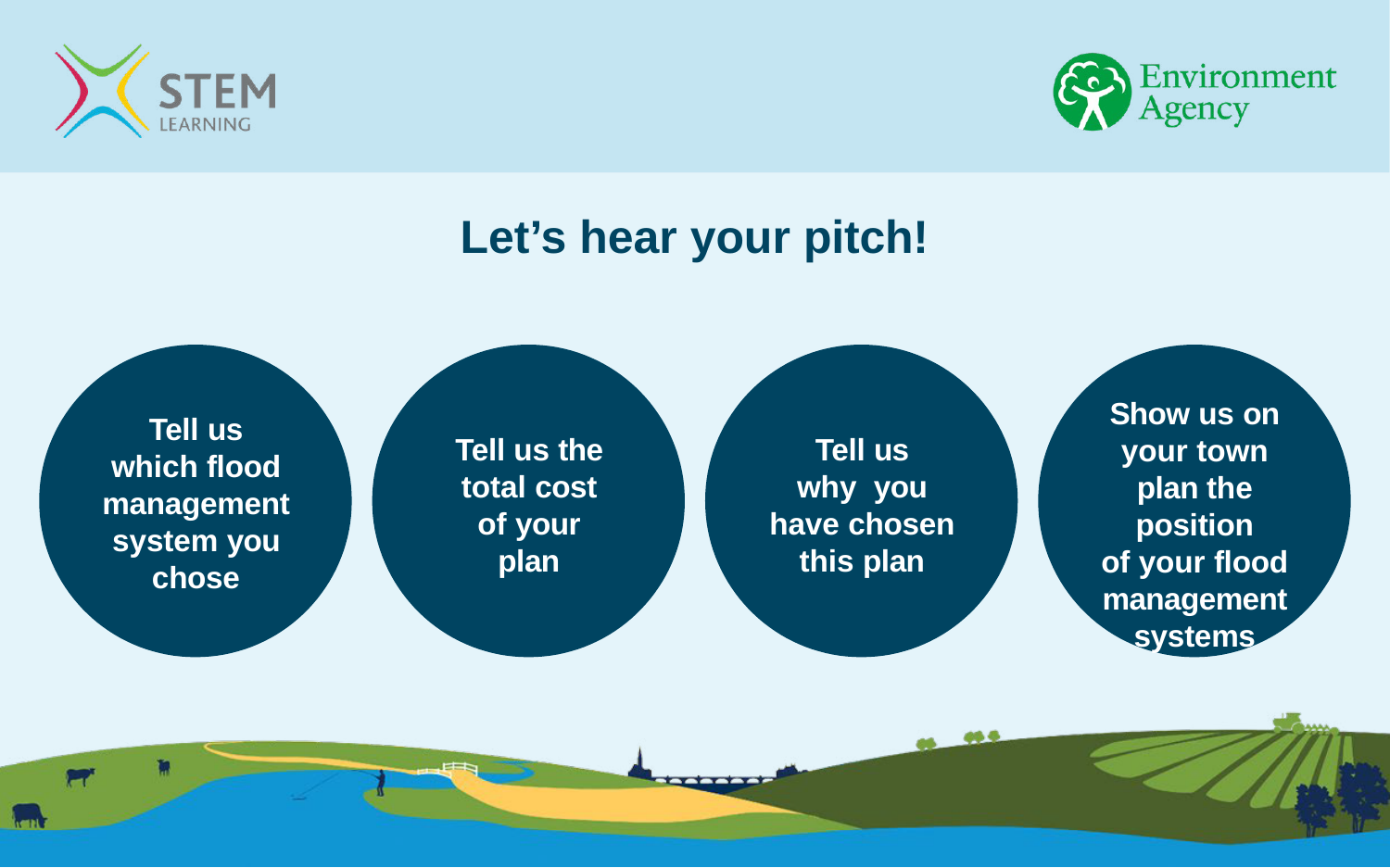

# Let’s hear your pitch!

Show us on your town plan the position
of your flood management systems
Tell us which flood management system you chose
Tell us the total cost of your plan
Tell us why you
have chosen this plan